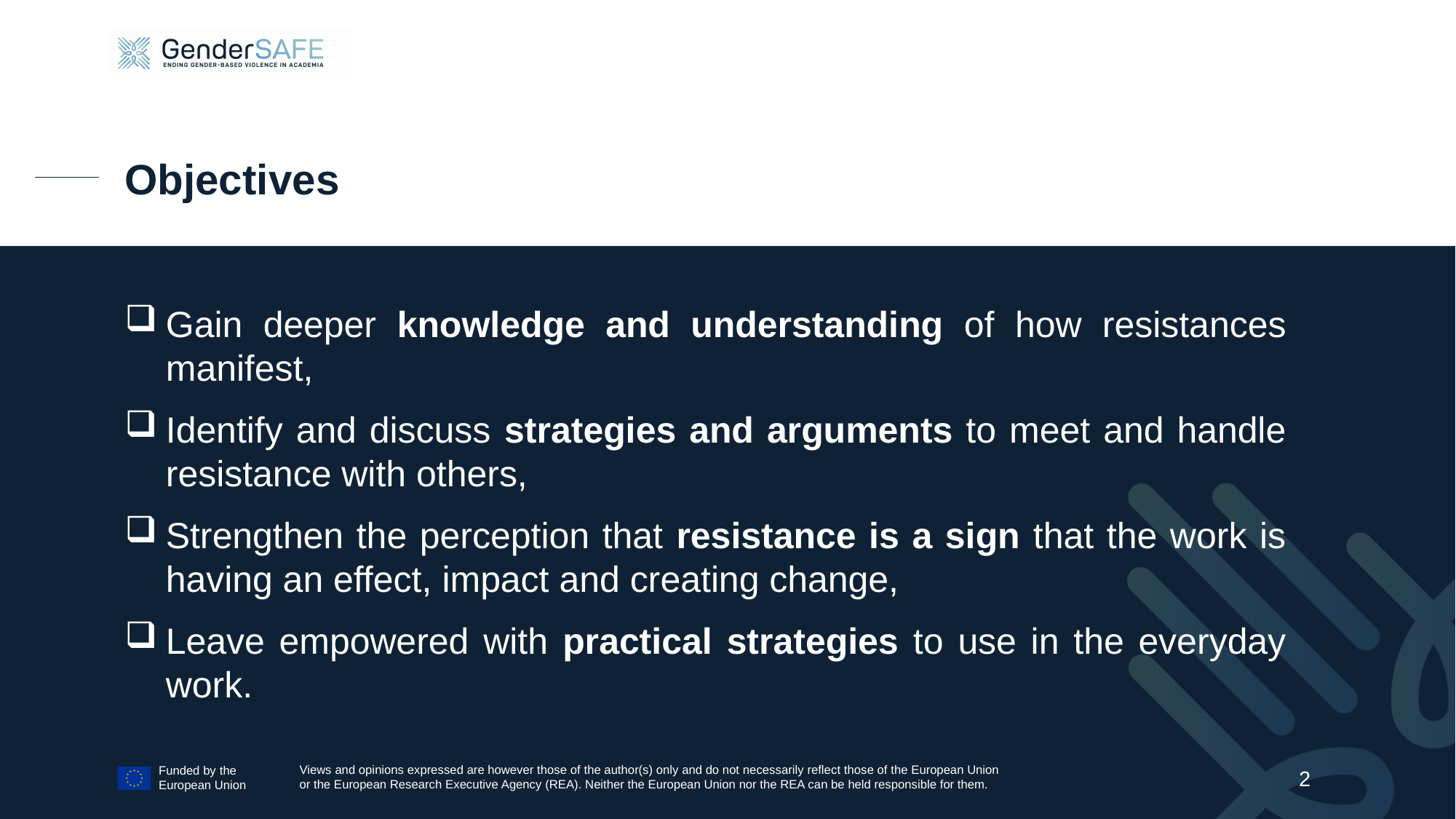

# Objectives
Gain deeper knowledge and understanding of how resistances manifest,
Identify and discuss strategies and arguments to meet and handle resistance with others,
Strengthen the perception that resistance is a sign that the work is having an effect, impact and creating change,
Leave empowered with practical strategies to use in the everyday work.